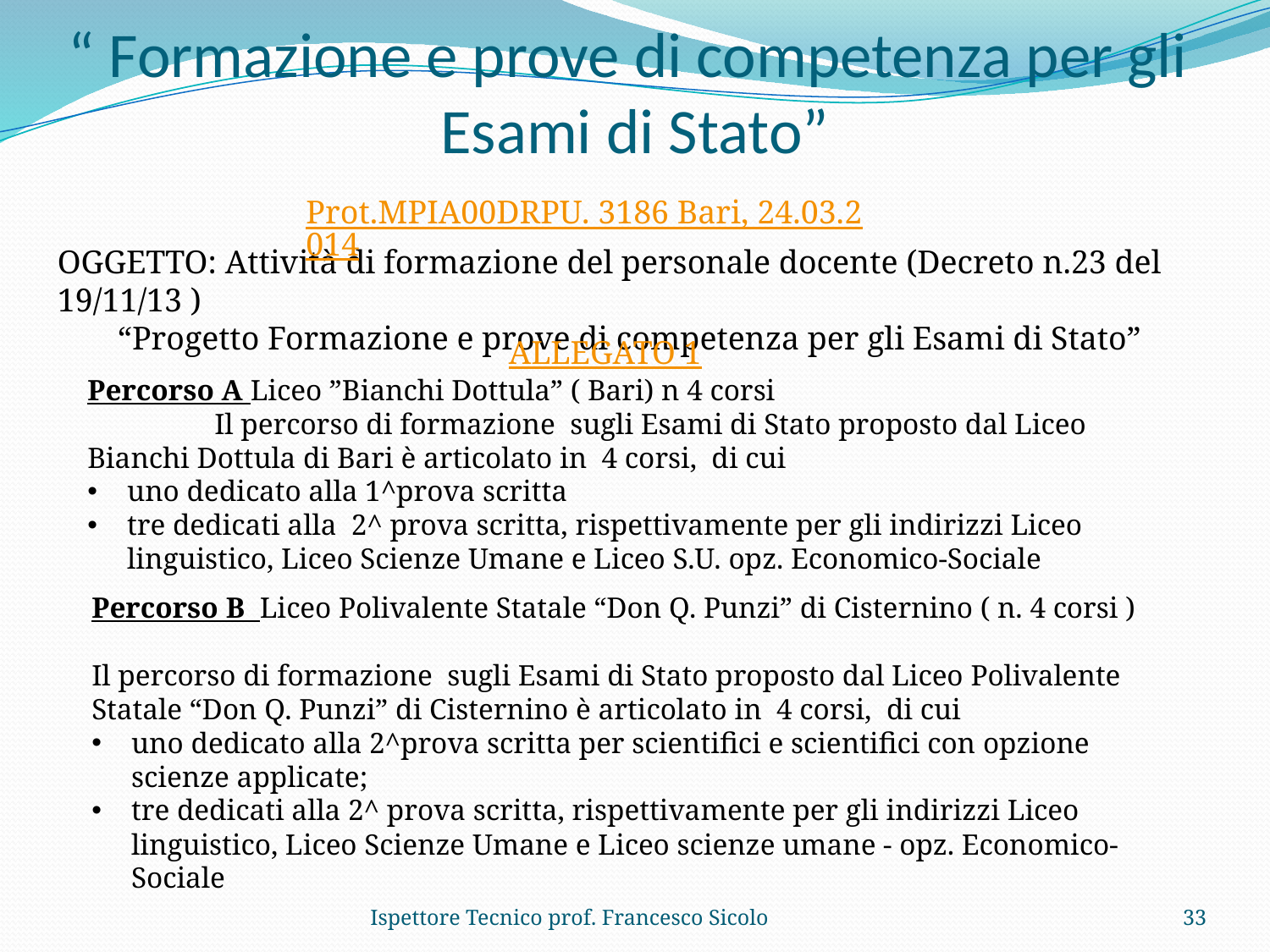

# “ Formazione e prove di competenza per gli  Esami di Stato”
Prot.MPIA00DRPU. 3186 Bari, 24.03.2014
OGGETTO: Attività di formazione del personale docente (Decreto n.23 del 19/11/13 )
“Progetto Formazione e prove di competenza per gli Esami di Stato”
ALLEGATO 1
Percorso A Liceo ”Bianchi Dottula” ( Bari) n 4 corsi
	Il percorso di formazione  sugli Esami di Stato proposto dal Liceo Bianchi Dottula di Bari è articolato in  4 corsi,  di cui
uno dedicato alla 1^prova scritta
tre dedicati alla  2^ prova scritta, rispettivamente per gli indirizzi Liceo linguistico, Liceo Scienze Umane e Liceo S.U. opz. Economico-Sociale
Percorso B  Liceo Polivalente Statale “Don Q. Punzi” di Cisternino ( n. 4 corsi )

Il percorso di formazione  sugli Esami di Stato proposto dal Liceo Polivalente Statale “Don Q. Punzi” di Cisternino è articolato in  4 corsi,  di cui
uno dedicato alla 2^prova scritta per scientifici e scientifici con opzione scienze applicate;
tre dedicati alla 2^ prova scritta, rispettivamente per gli indirizzi Liceo linguistico, Liceo Scienze Umane e Liceo scienze umane - opz. Economico-Sociale
Ispettore Tecnico prof. Francesco Sicolo
33